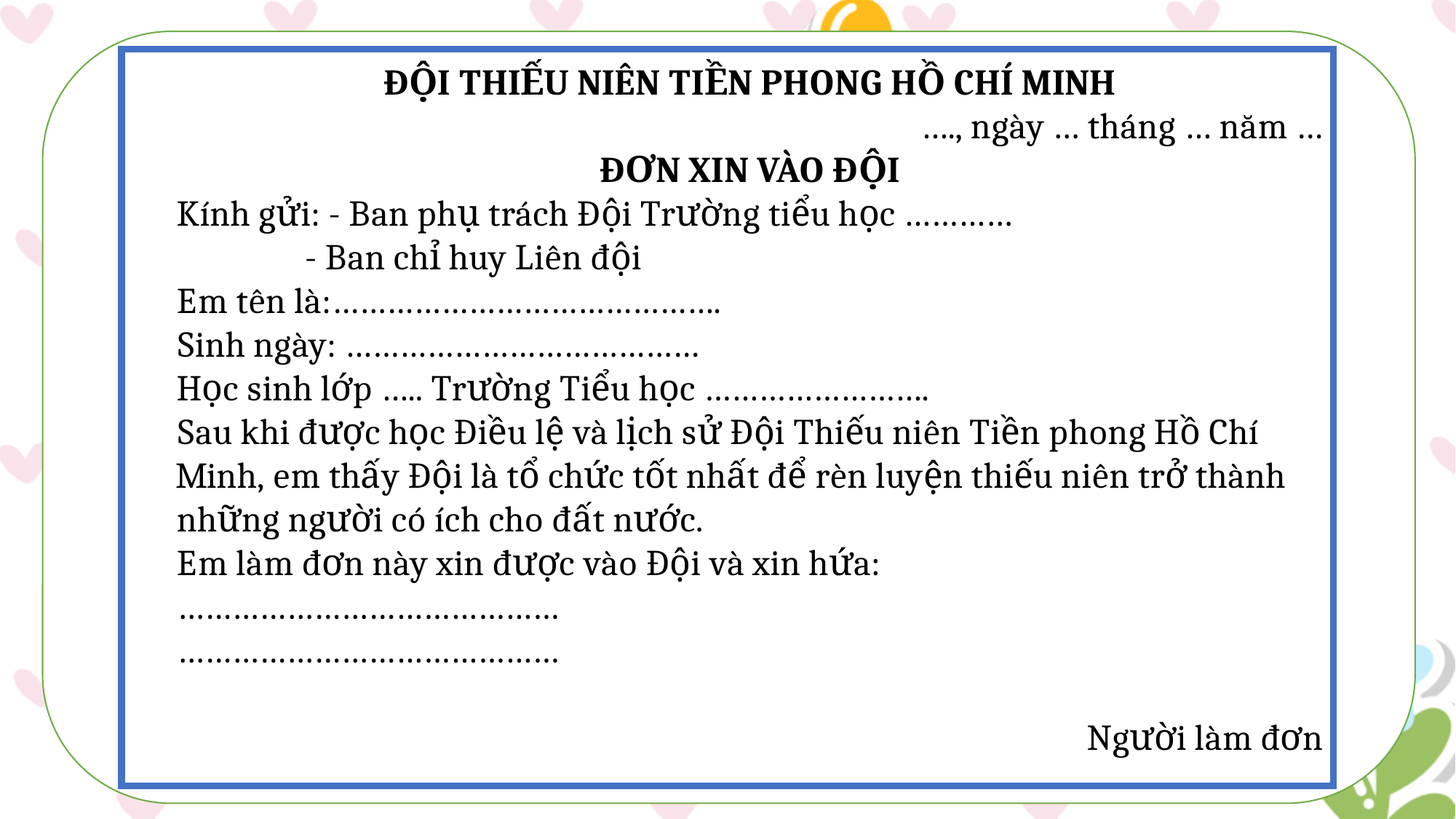

ĐỘI THIẾU NIÊN TIỀN PHONG HỒ CHÍ MINH
…., ngày … tháng … năm …
ĐƠN XIN VÀO ĐỘI
Kính gửi: - Ban phụ trách Đội Trường tiểu học …………
                - Ban chỉ huy Liên đội
Em tên là:…………………………………….
Sinh ngày: …………………………………
Học sinh lớp ….. Trường Tiểu học …………………….
Sau khi được học Điều lệ và lịch sử Đội Thiếu niên Tiền phong Hồ Chí Minh, em thấy Đội là tổ chức tốt nhất để rèn luyện thiếu niên trở thành những người có ích cho đất nước.
Em làm đơn này xin được vào Đội và xin hứa:
……………………………………
……………………………………

Người làm đơn